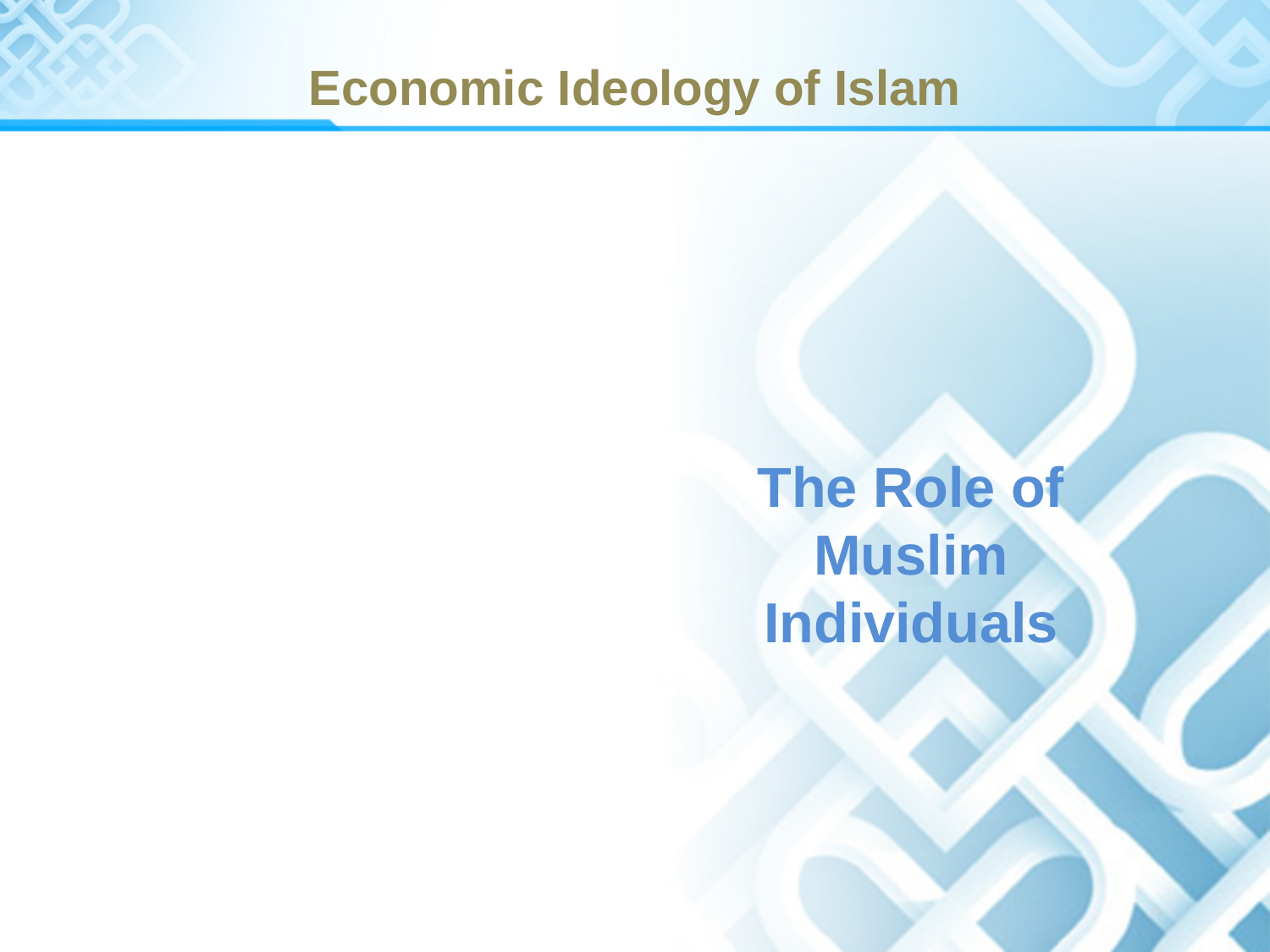

# Economic Ideology of Islam
The Role of Muslim Individuals